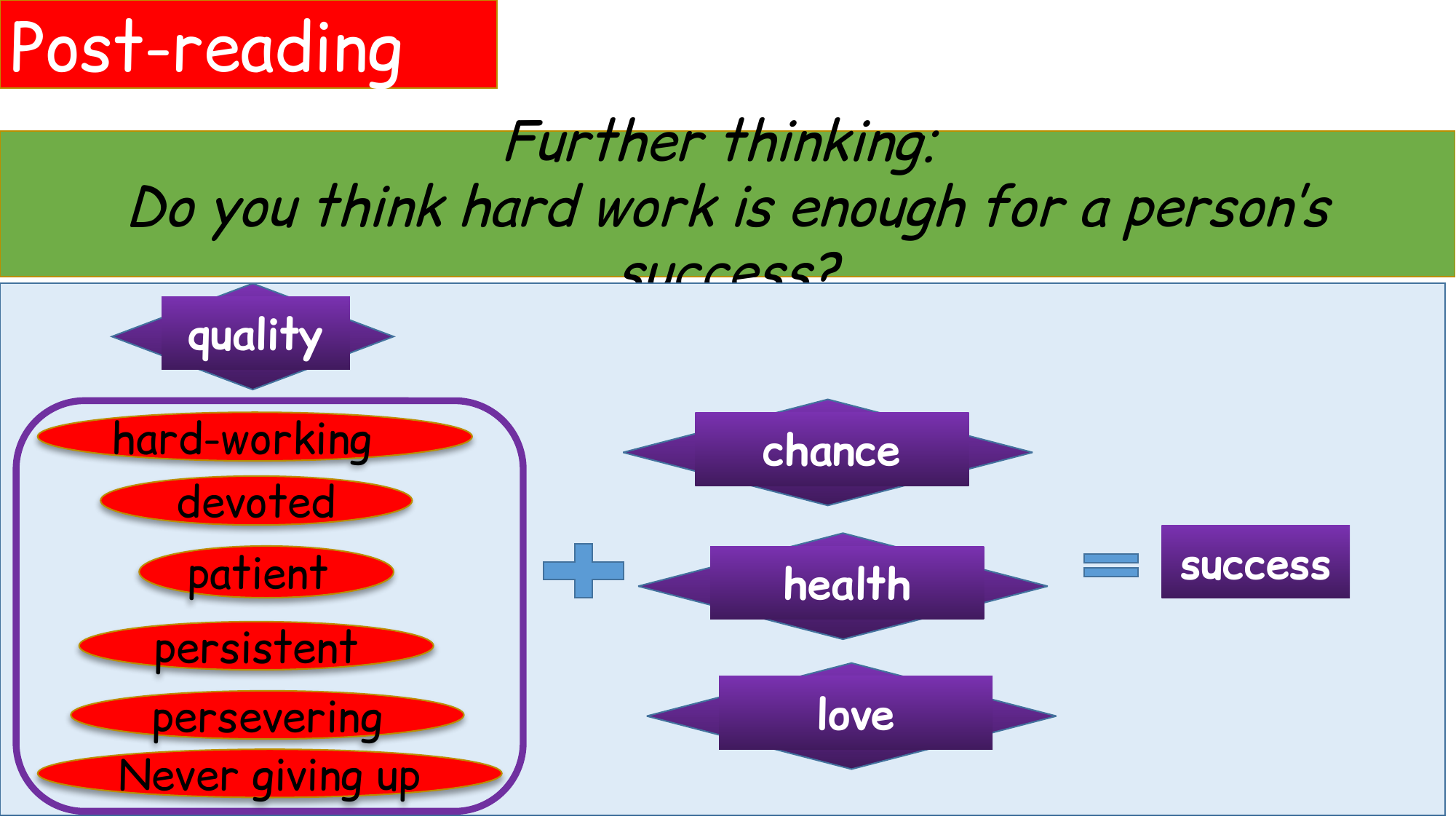

Post-reading
Further thinking:
Do you think hard work is enough for a person’s success?

quality

chance

hard-working
He became an excellent fighter pilot .

devoted
His dream comes true.

He didn’t get the chance .
success

health

He became a pilot .
He was selected as a pilot .
patient

He was born.
persistent
During the following years

love
At an early age
From then on
Year:__________________________________________
persevering
1998
2022
1966
Never giving up
come true
a huge step
a seed